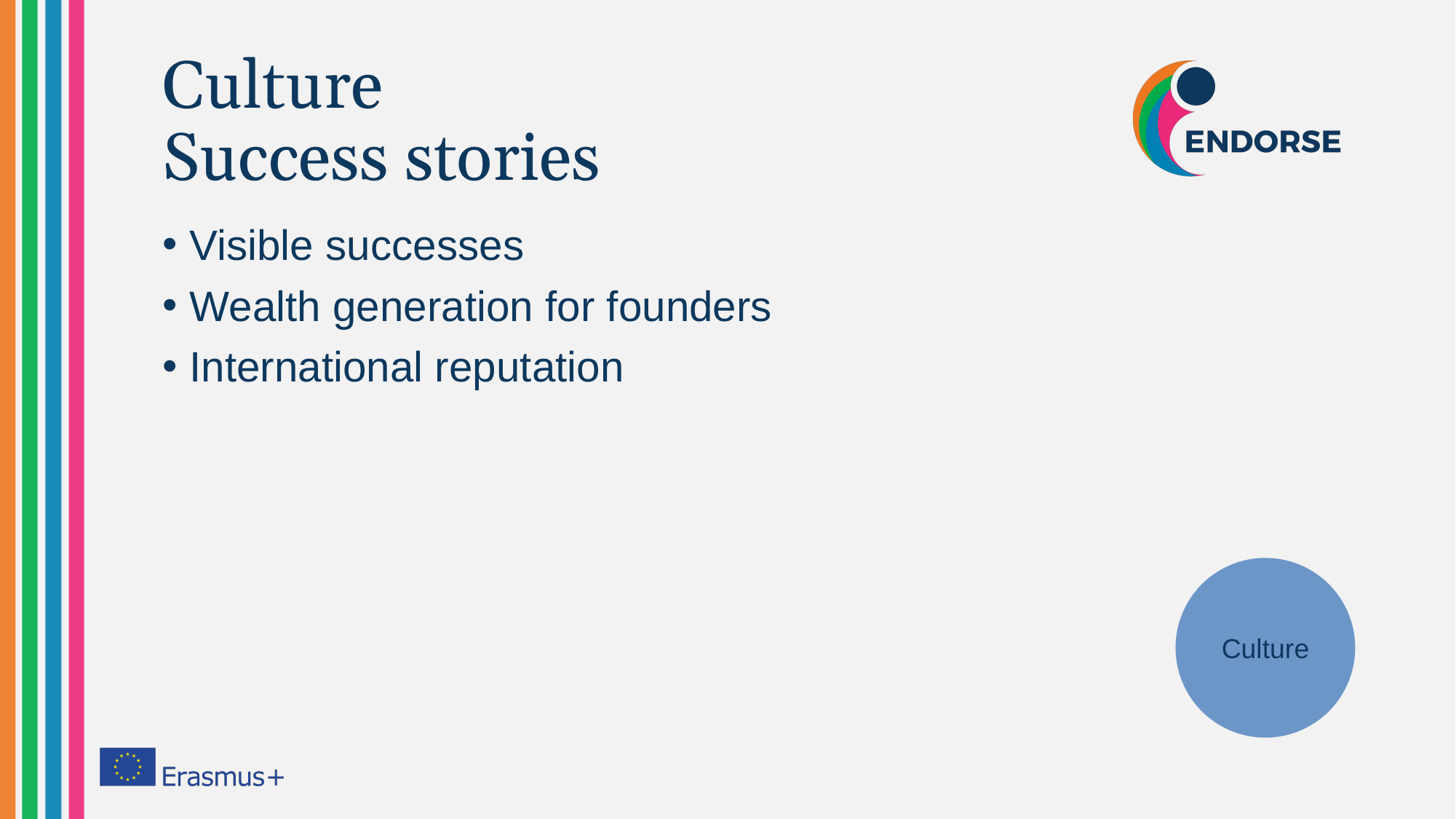

# Culture Success stories
Visible successes
Wealth generation for founders
International reputation

Culture